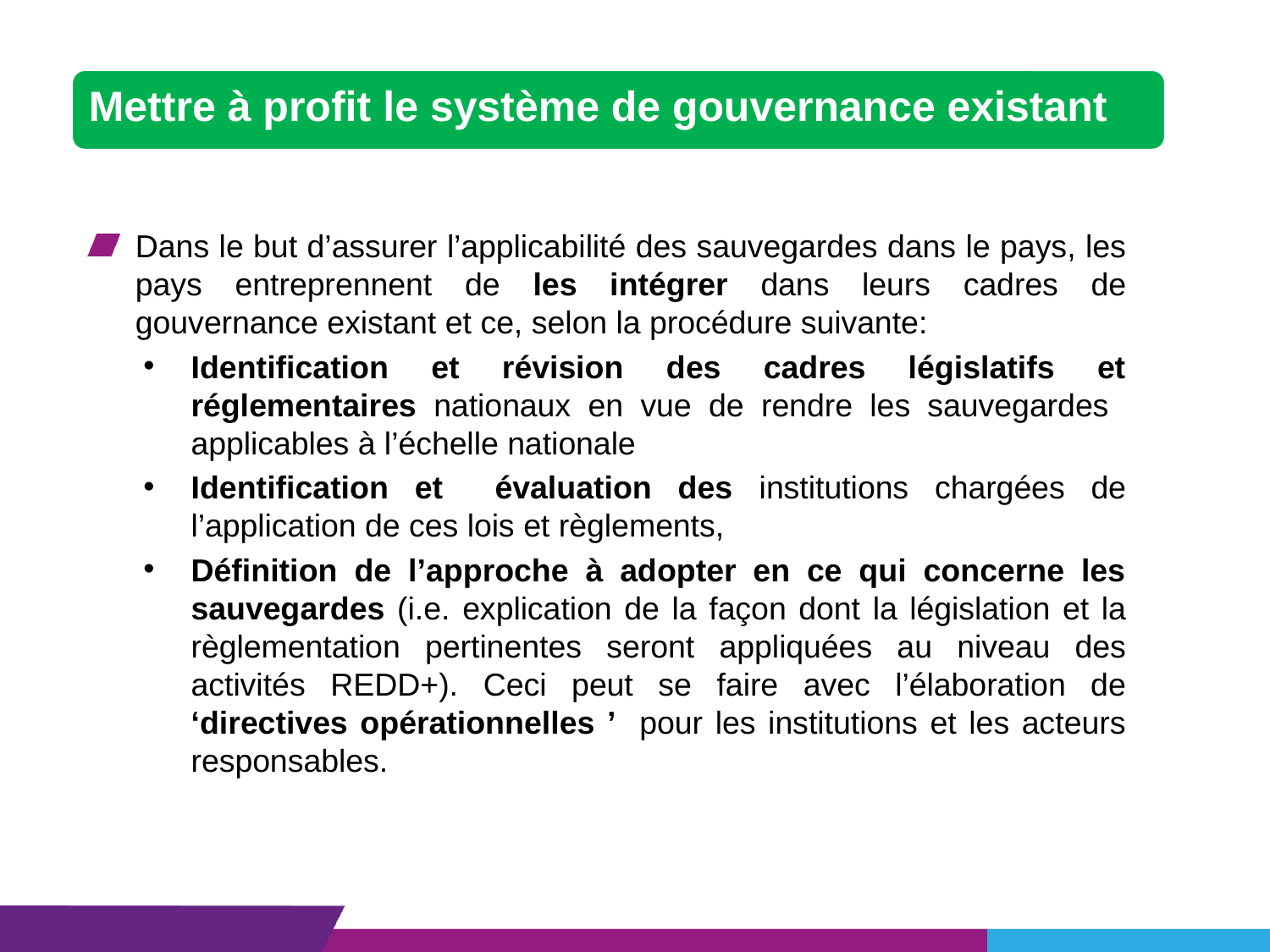

Mettre à profit le système de gouvernance existant

Dans le but d’assurer l’applicabilité des sauvegardes dans le pays, les pays entreprennent de les intégrer dans leurs cadres de gouvernance existant et ce, selon la procédure suivante:
Identification et révision des cadres législatifs et réglementaires nationaux en vue de rendre les sauvegardes  applicables à l’échelle nationale
Identification et  évaluation des institutions chargées de l’application de ces lois et règlements,
Définition de l’approche à adopter en ce qui concerne les sauvegardes (i.e. explication de la façon dont la législation et la règlementation pertinentes seront appliquées au niveau des activités REDD+). Ceci peut se faire avec l’élaboration de ‘directives opérationnelles ’  pour les institutions et les acteurs responsables.